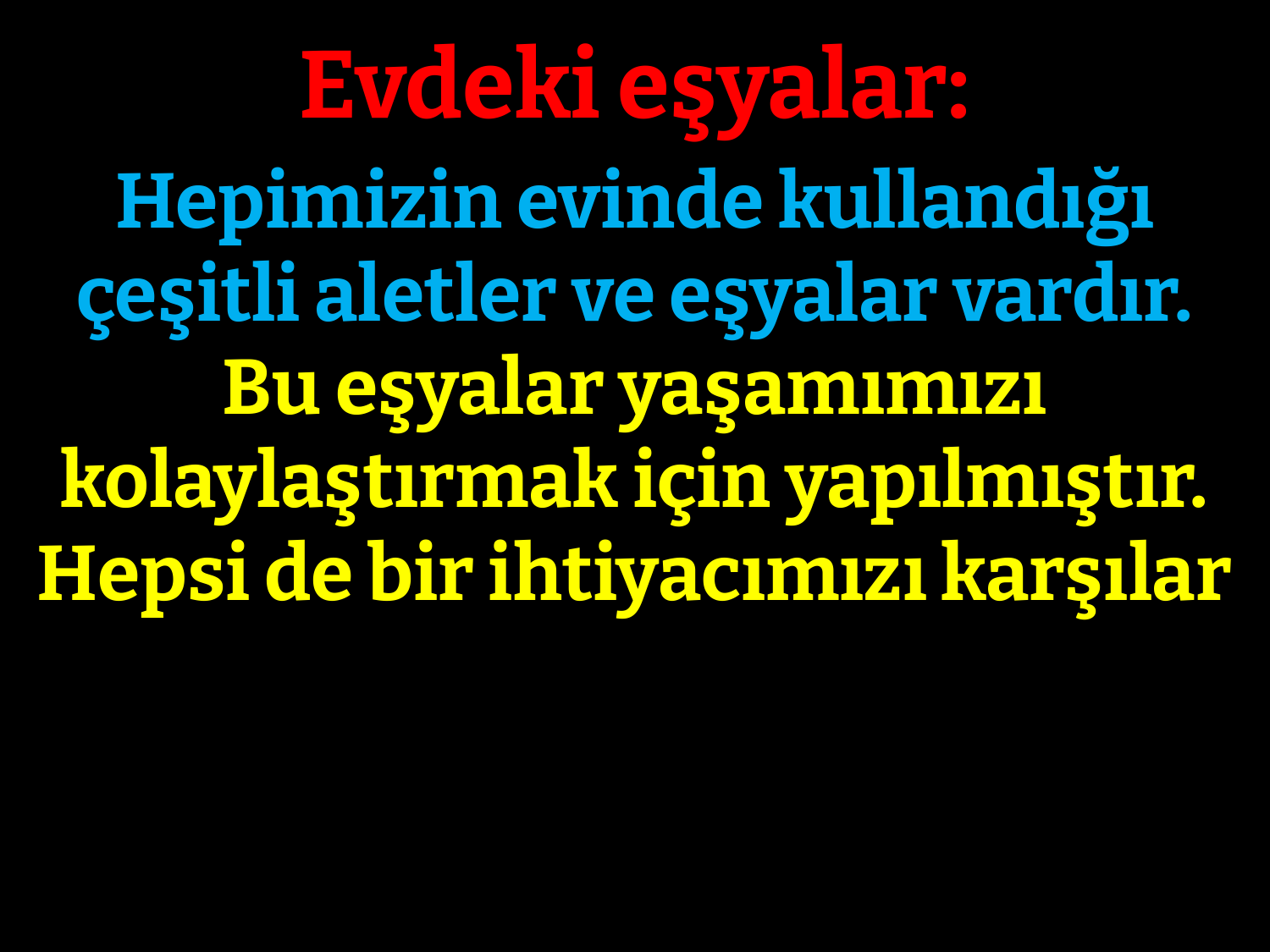

Evdeki eşyalar:
Hepimizin evinde kullandığı çeşitli aletler ve eşyalar vardır. Bu eşyalar yaşamımızı kolaylaştırmak için yapılmıştır. Hepsi de bir ihtiyacımızı karşılar
#